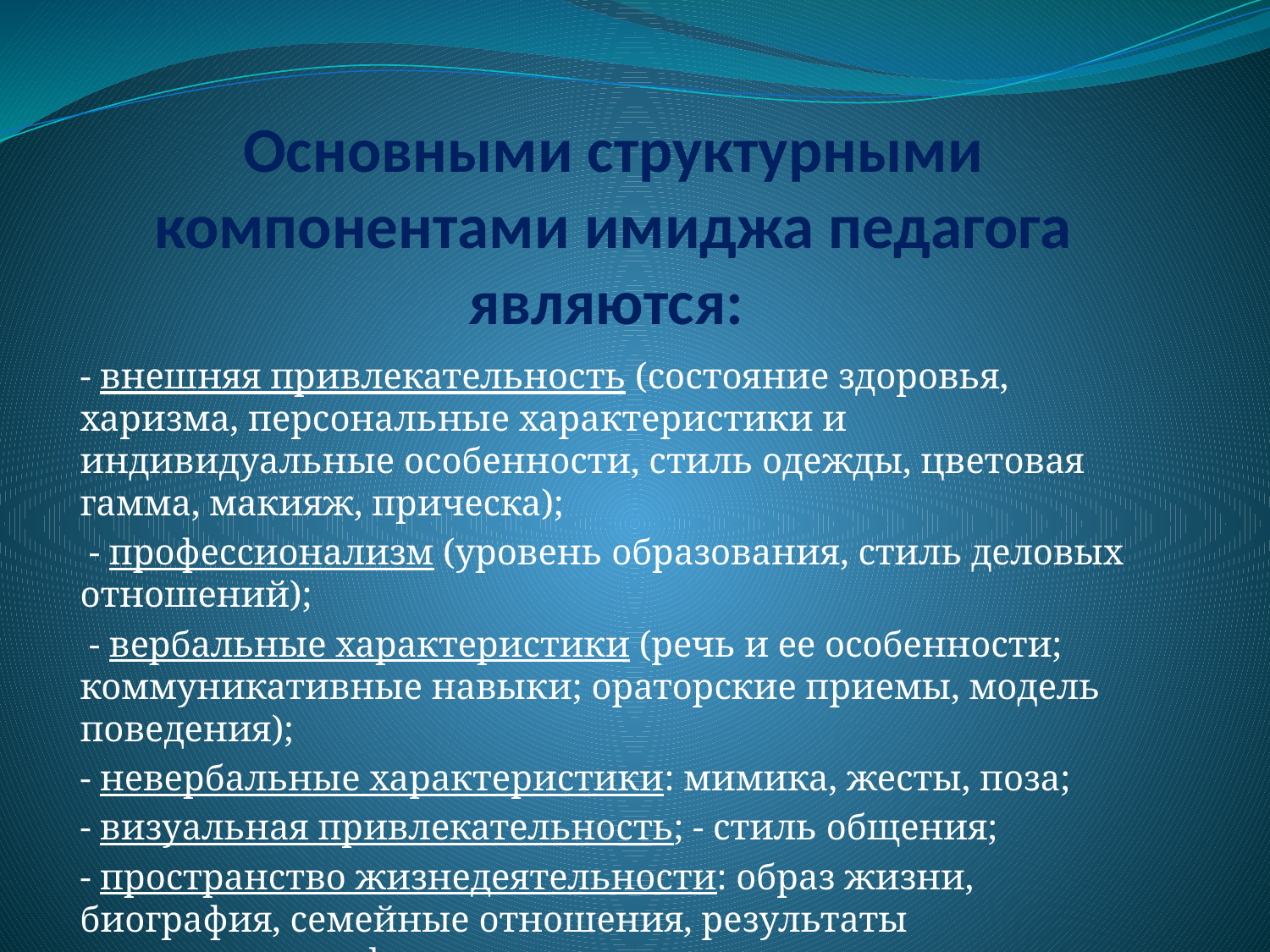

# Основными структурными компонентами имиджа педагога являются:
- внешняя привлекательность (состояние здоровья, харизма, персональные характеристики и индивидуальные особенности, стиль одежды, цветовая гамма, макияж, прическа);
 - профессионализм (уровень образования, стиль деловых отношений);
 - вербальные характеристики (речь и ее особенности; коммуникативные навыки; ораторские приемы, модель поведения);
- невербальные характеристики: мимика, жесты, поза;
- визуальная привлекательность; - стиль общения;
- пространство жизнедеятельности: образ жизни, биография, семейные отношения, результаты деятельности, сформированная среда.